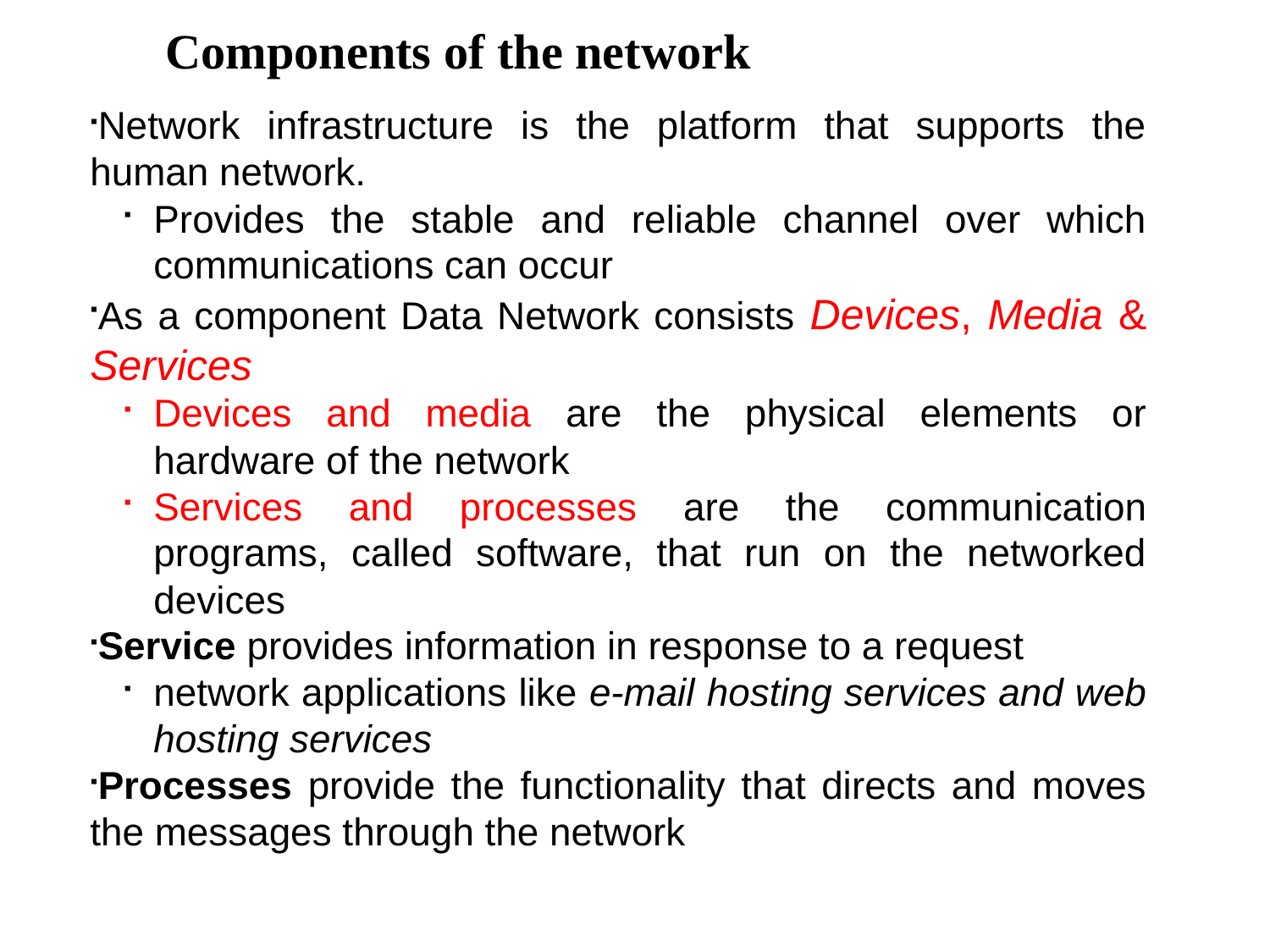

Components of the network
Network infrastructure is the platform that supports the human network.
Provides the stable and reliable channel over which communications can occur
As a component Data Network consists Devices, Media & Services
Devices and media are the physical elements or hardware of the network
Services and processes are the communication programs, called software, that run on the networked devices
Service provides information in response to a request
network applications like e-mail hosting services and web hosting services
Processes provide the functionality that directs and moves the messages through the network